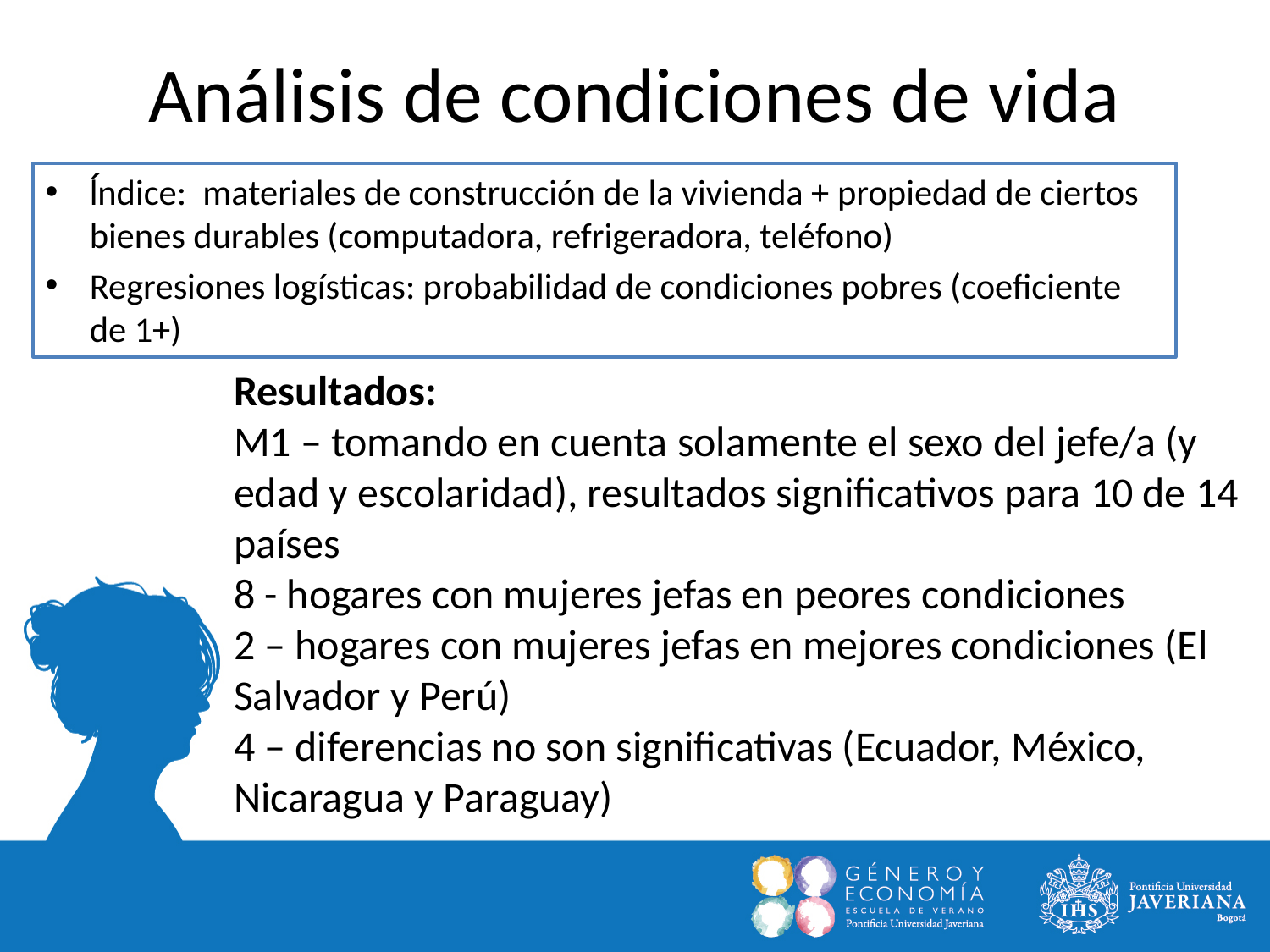

Análisis de condiciones de vida
ĺndice:  materiales de construcción de la vivienda + propiedad de ciertos bienes durables (computadora, refrigeradora, teléfono)
Regresiones logísticas: probabilidad de condiciones pobres (coeficiente de 1+)
Resultados:
M1 – tomando en cuenta solamente el sexo del jefe/a (y edad y escolaridad), resultados significativos para 10 de 14 países
8 - hogares con mujeres jefas en peores condiciones
2 – hogares con mujeres jefas en mejores condiciones (El Salvador y Perú)
4 – diferencias no son significativas (Ecuador, México, Nicaragua y Paraguay)